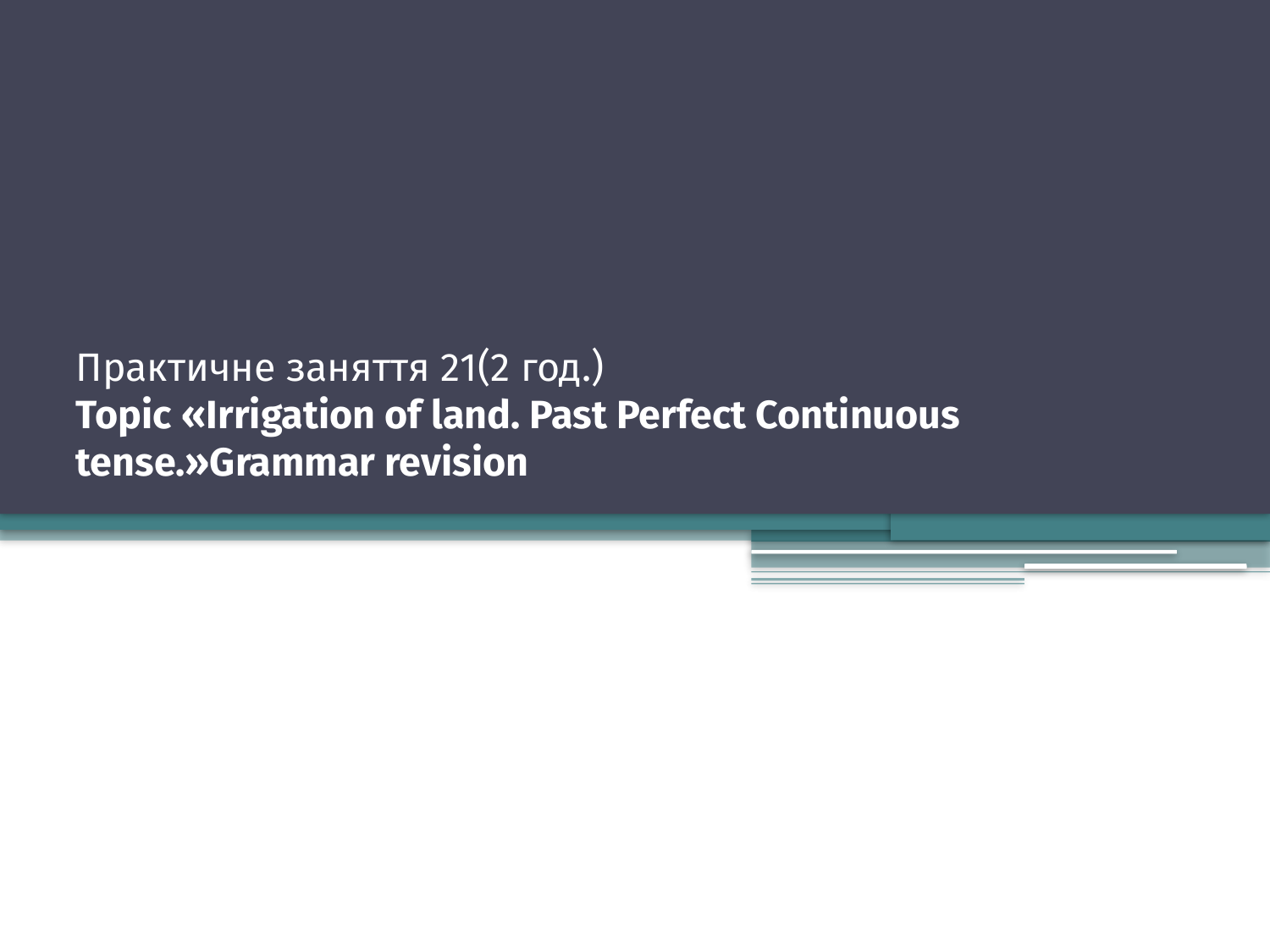

# Практичне заняття 21(2 год.) Topic «Irrigation of land. Past Perfect Continuous tense.»Grammar revision